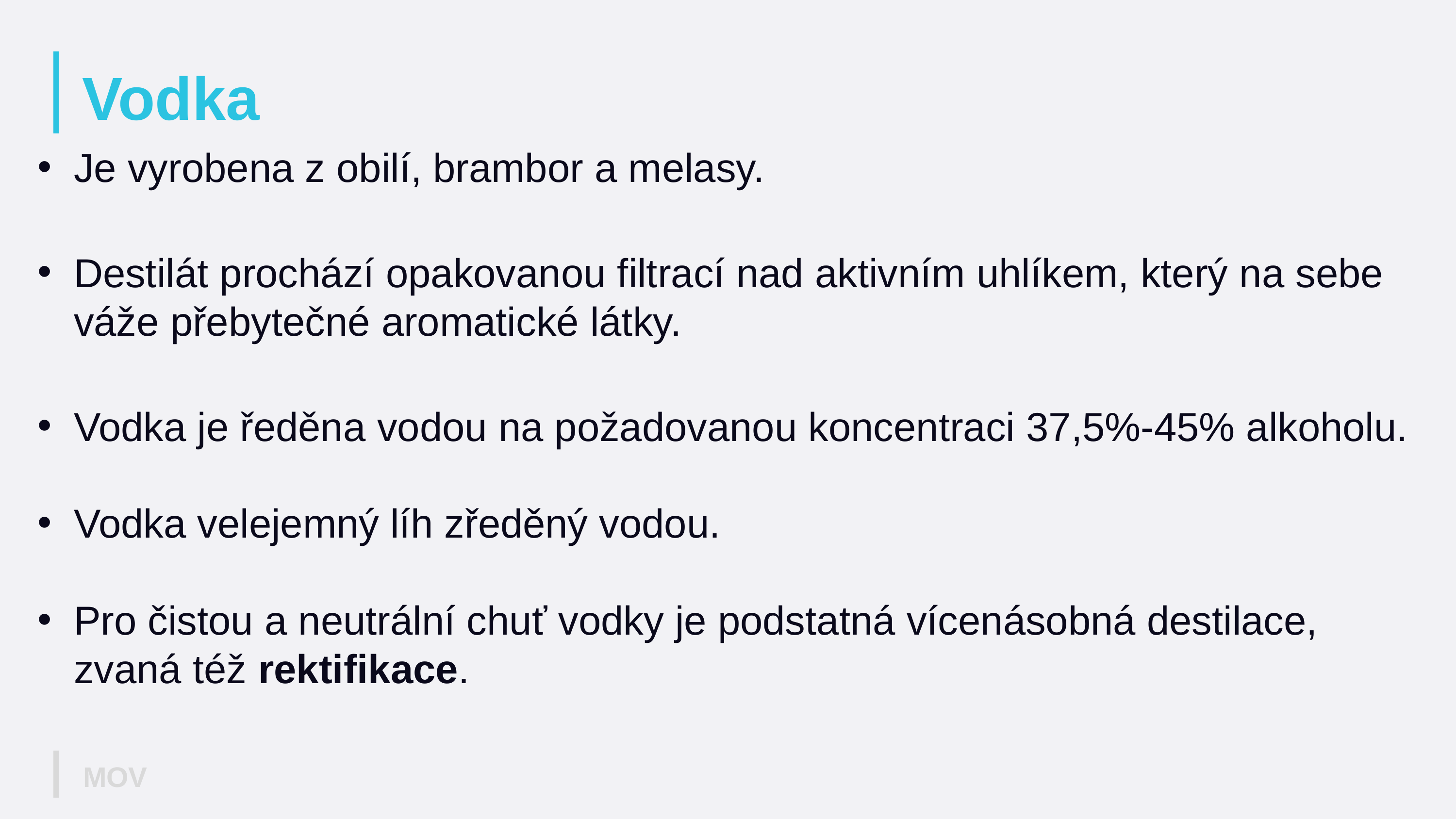

# Vodka
Je vyrobena z obilí, brambor a melasy.

Destilát prochází opakovanou filtrací nad aktivním uhlíkem, který na sebe váže přebytečné aromatické látky.

Vodka je ředěna vodou na požadovanou koncentraci 37,5%-45% alkoholu.

Vodka velejemný líh zředěný vodou.

Pro čistou a neutrální chuť vodky je podstatná vícenásobná destilace, zvaná též rektifikace.